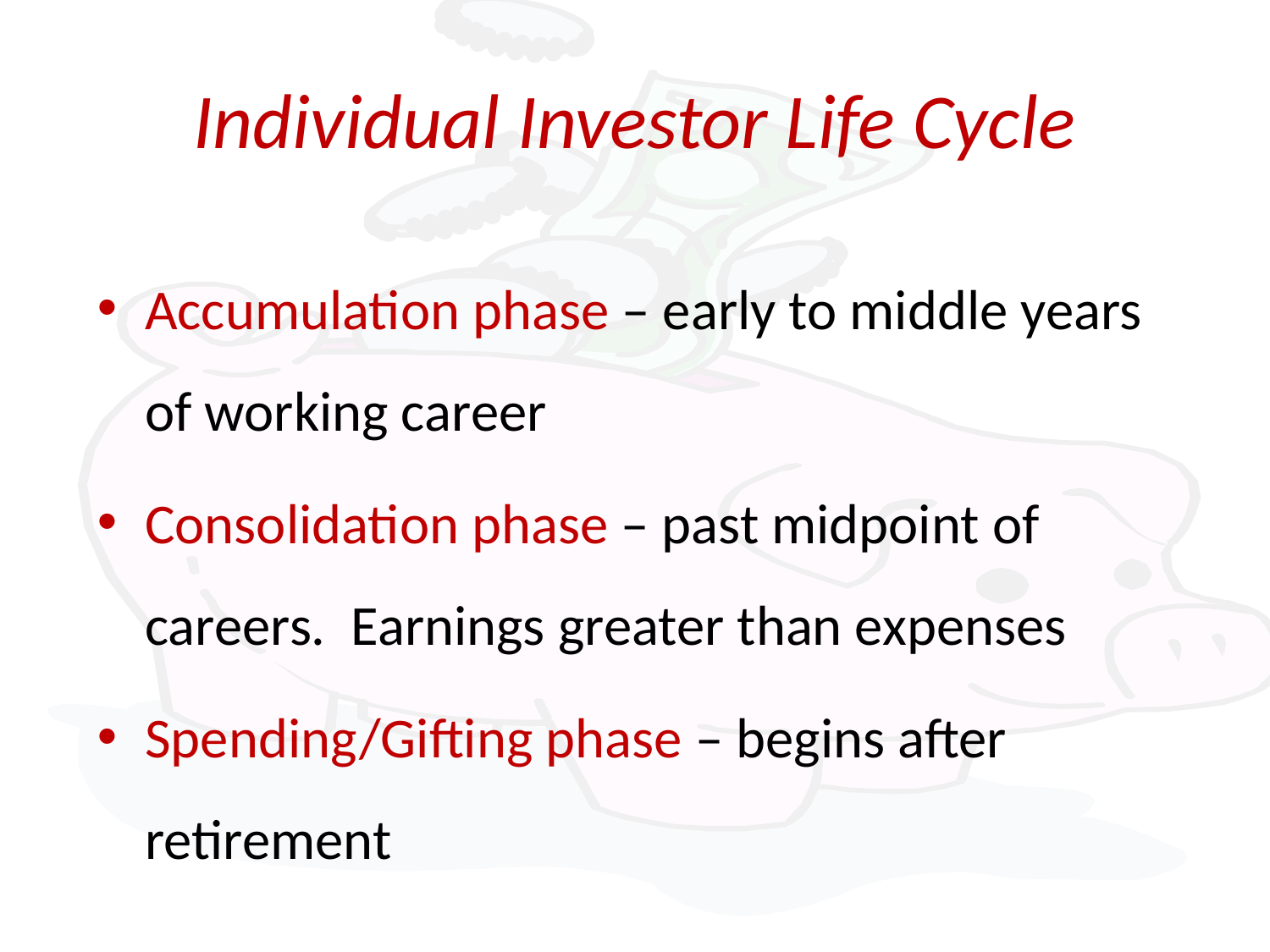

# Individual Investor Life Cycle
Accumulation phase – early to middle years of working career
Consolidation phase – past midpoint of careers.  Earnings greater than expenses
Spending/Gifting phase – begins after retirement